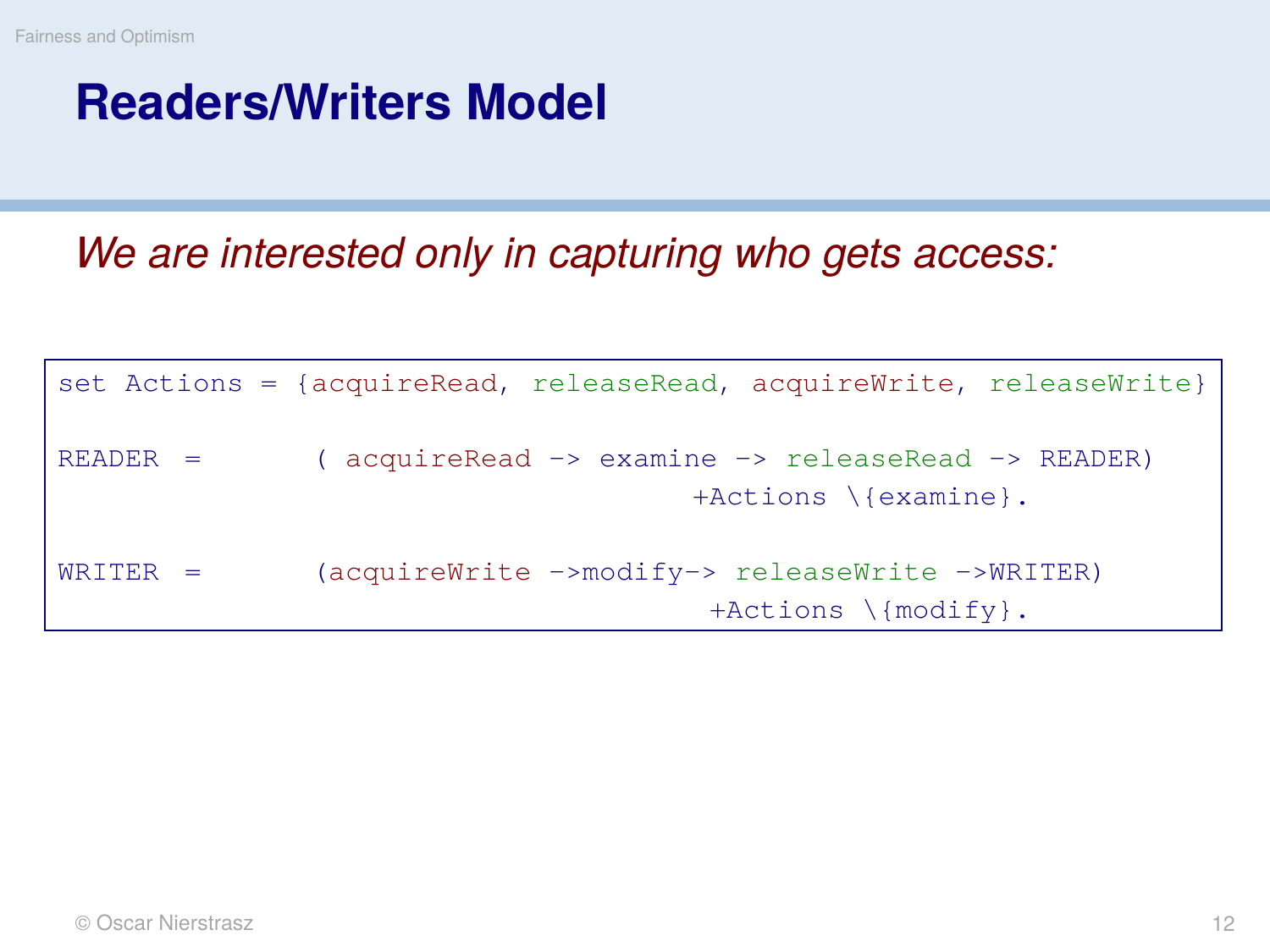

Fairness and Optimism
# Readers/Writers Model
We are interested only in capturing who gets access:
set Actions = {acquireRead, releaseRead, acquireWrite, releaseWrite}

READER	=	( acquireRead -> examine -> releaseRead -> READER)
					+Actions \{examine}.

WRITER	= 	(acquireWrite ->modify-> releaseWrite ->WRITER)
	 				 +Actions \{modify}.
© Oscar Nierstrasz
12